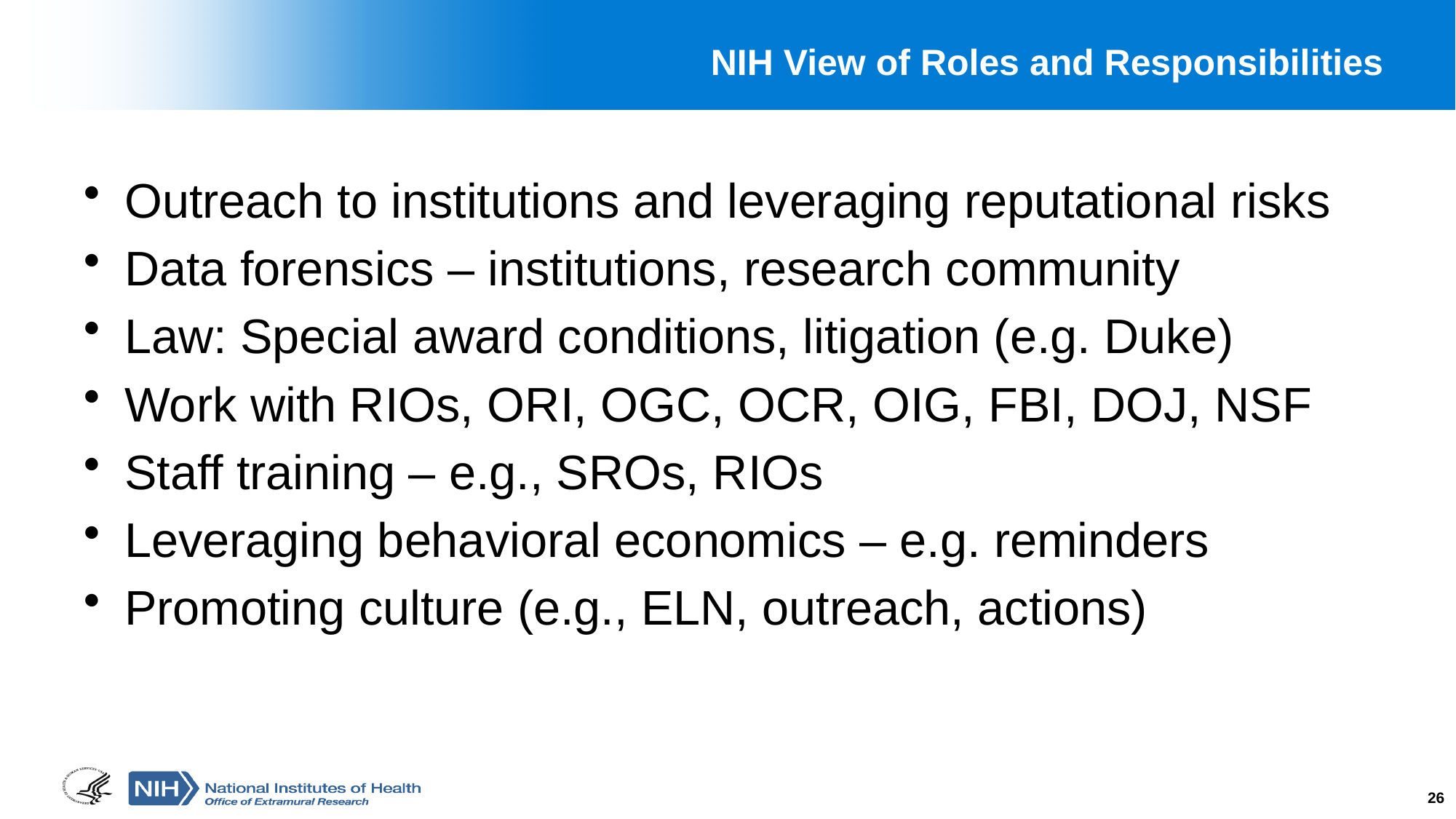

# NIH View of Roles and Responsibilities
Outreach to institutions and leveraging reputational risks
Data forensics – institutions, research community
Law: Special award conditions, litigation (e.g. Duke)
Work with RIOs, ORI, OGC, OCR, OIG, FBI, DOJ, NSF
Staff training – e.g., SROs, RIOs
Leveraging behavioral economics – e.g. reminders
Promoting culture (e.g., ELN, outreach, actions)
26